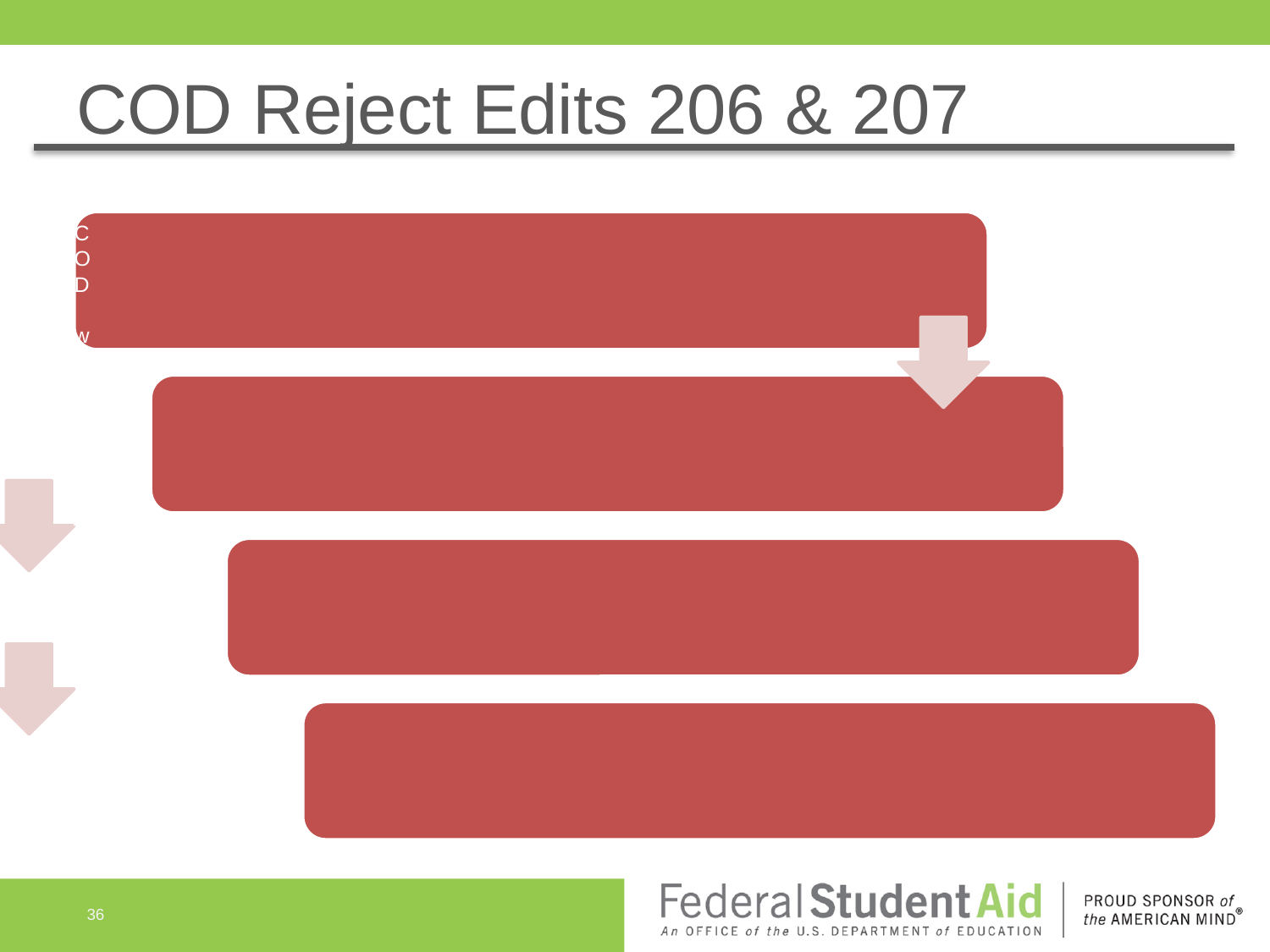

# COD Reject Edits 206 & 207
School submits origination or award record to COD
COD will reject the loan
36